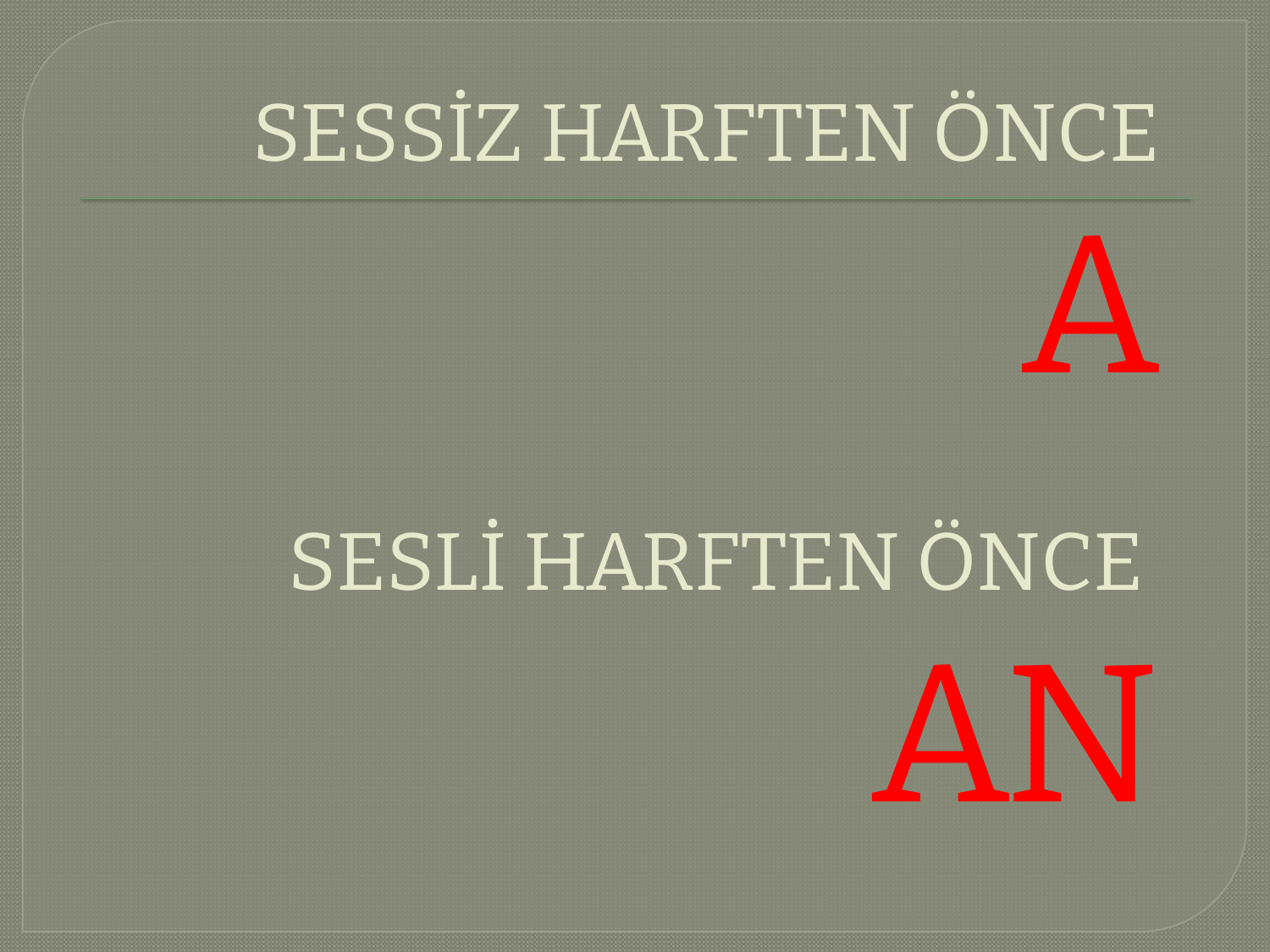

# SESSİZ HARFTEN ÖNCE A SESLİ HARFTEN ÖNCE AN